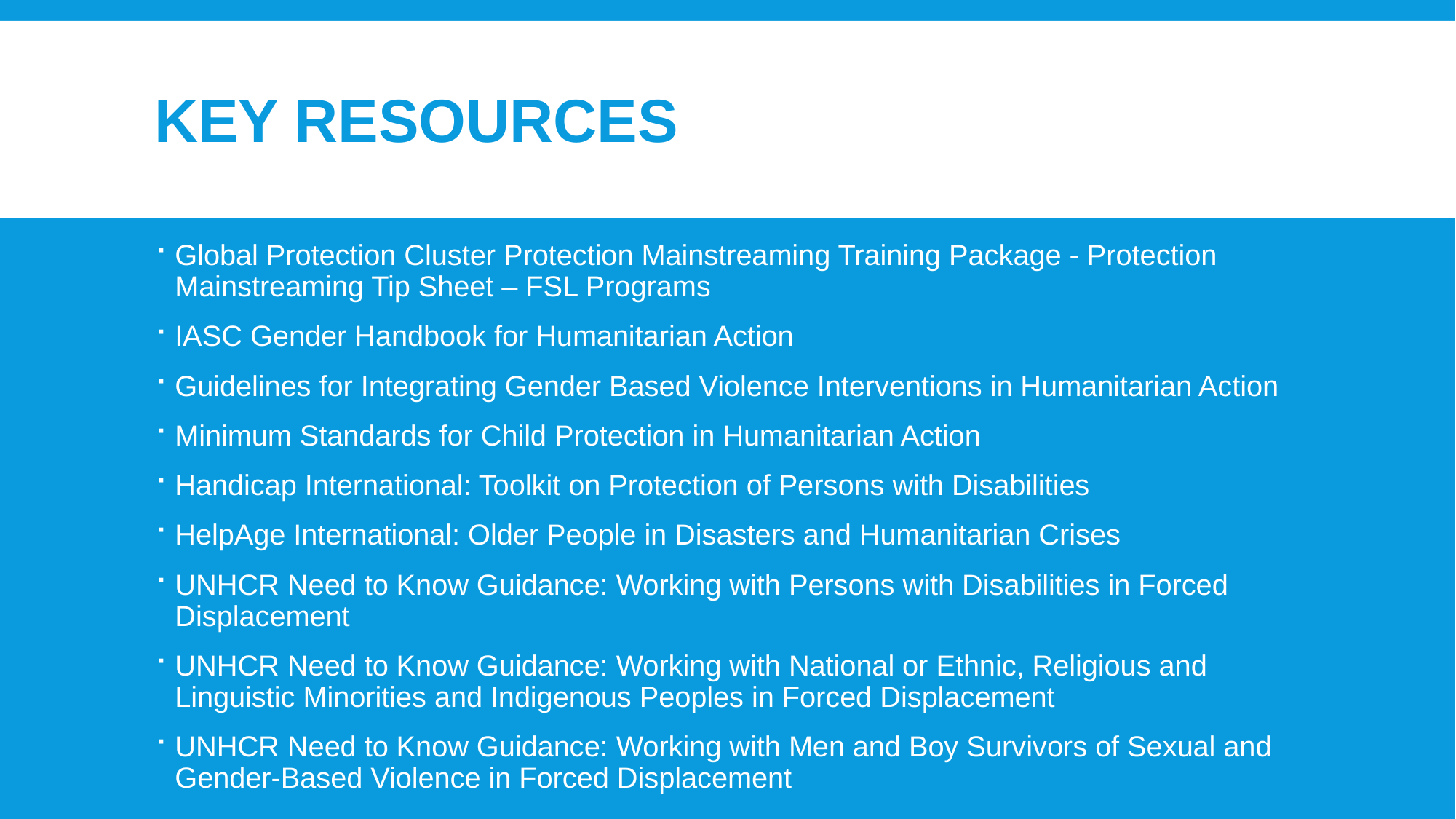

# Key Resources
Global Protection Cluster Protection Mainstreaming Training Package - Protection Mainstreaming Tip Sheet – FSL Programs
IASC Gender Handbook for Humanitarian Action
Guidelines for Integrating Gender Based Violence Interventions in Humanitarian Action
Minimum Standards for Child Protection in Humanitarian Action
Handicap International: Toolkit on Protection of Persons with Disabilities
HelpAge International: Older People in Disasters and Humanitarian Crises
UNHCR Need to Know Guidance: Working with Persons with Disabilities in Forced Displacement
UNHCR Need to Know Guidance: Working with National or Ethnic, Religious and Linguistic Minorities and Indigenous Peoples in Forced Displacement
UNHCR Need to Know Guidance: Working with Men and Boy Survivors of Sexual and Gender-Based Violence in Forced Displacement